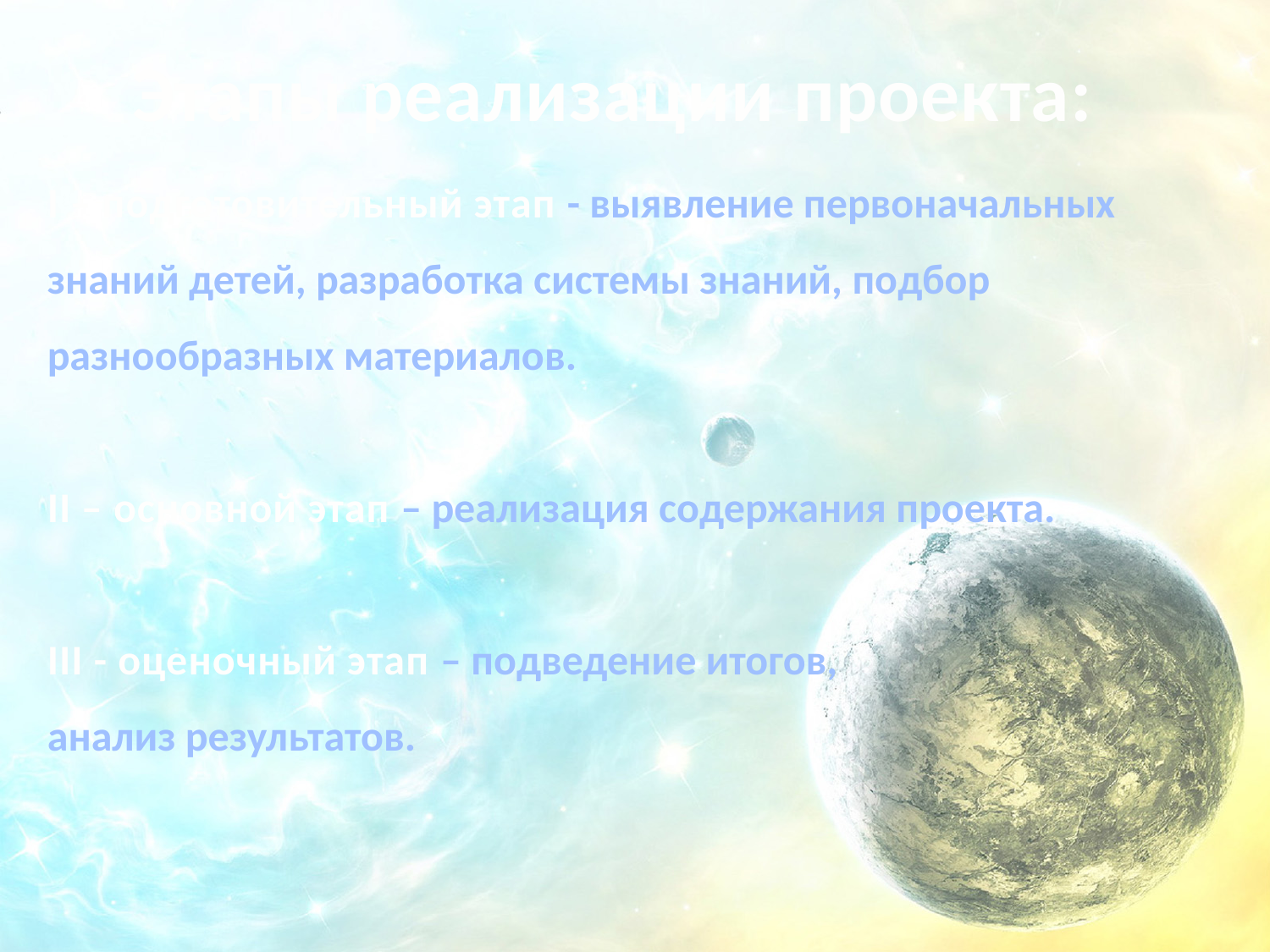

Этапы реализации проекта:
I – подготовительный этап - выявление первоначальных знаний детей, разработка системы знаний, подбор разнообразных материалов.

II – основной этап – реализация содержания проекта.

III - оценочный этап – подведение итогов,
анализ результатов.